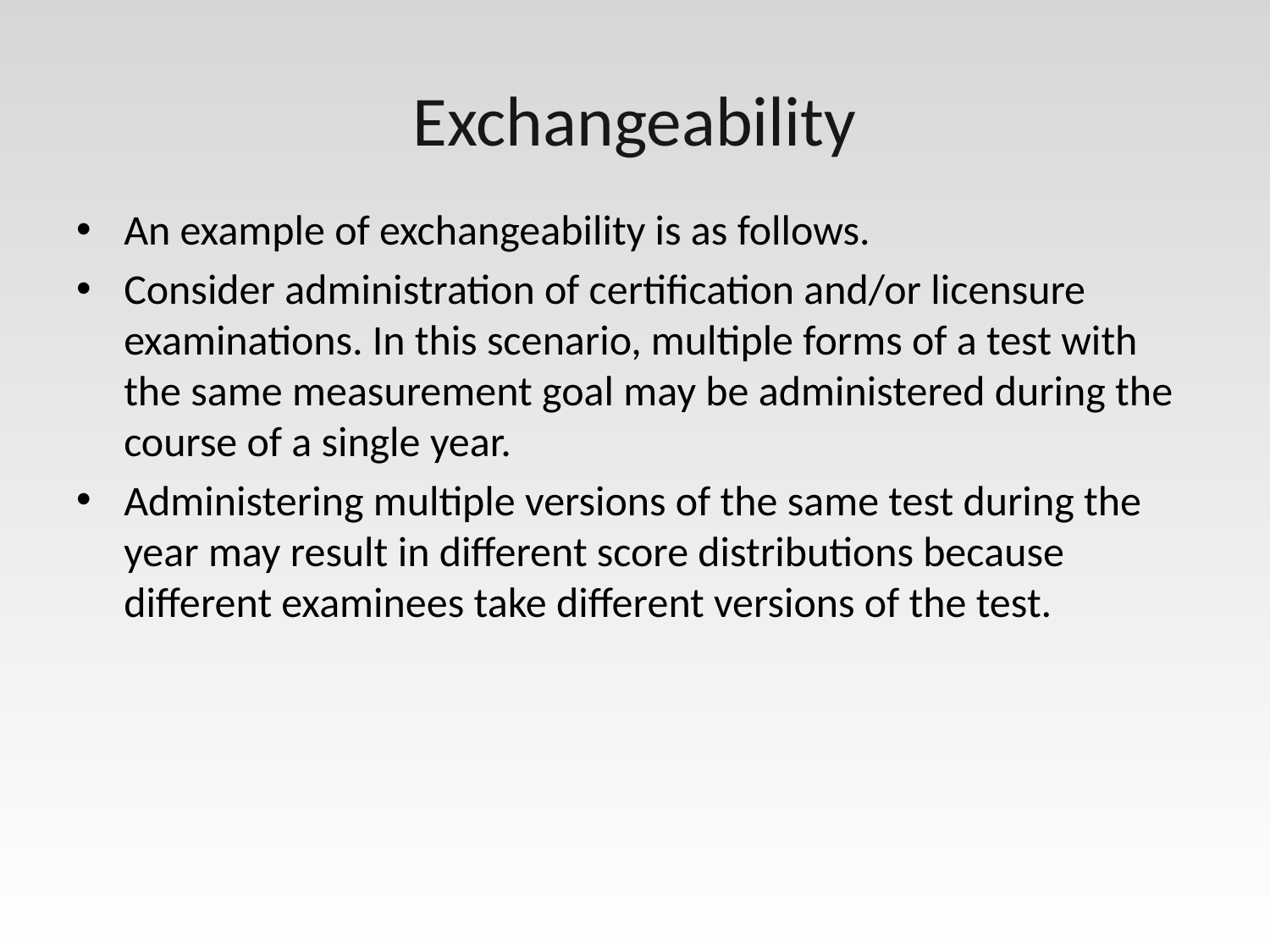

# Exchangeability
An example of exchangeability is as follows.
Consider administration of certification and/or licensure examinations. In this scenario, multiple forms of a test with the same measurement goal may be administered during the course of a single year.
Administering multiple versions of the same test during the year may result in different score distributions because different examinees take different versions of the test.